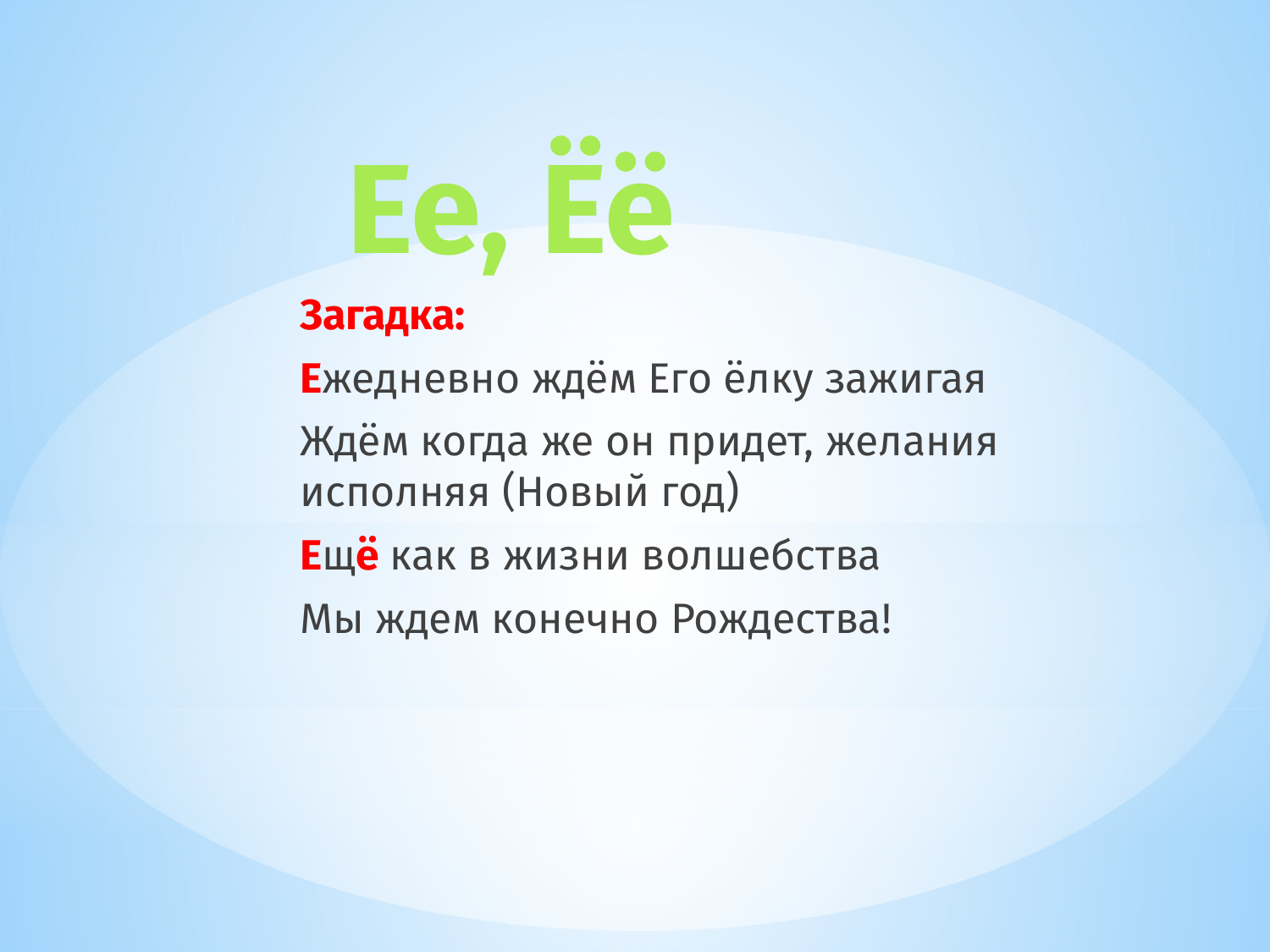

# Ее, Ёё
Загадка:
Ежедневно ждём Его ёлку зажигая
Ждём когда же он придет, желания исполняя (Новый год)
Ещё как в жизни волшебства
Мы ждем конечно Рождества!